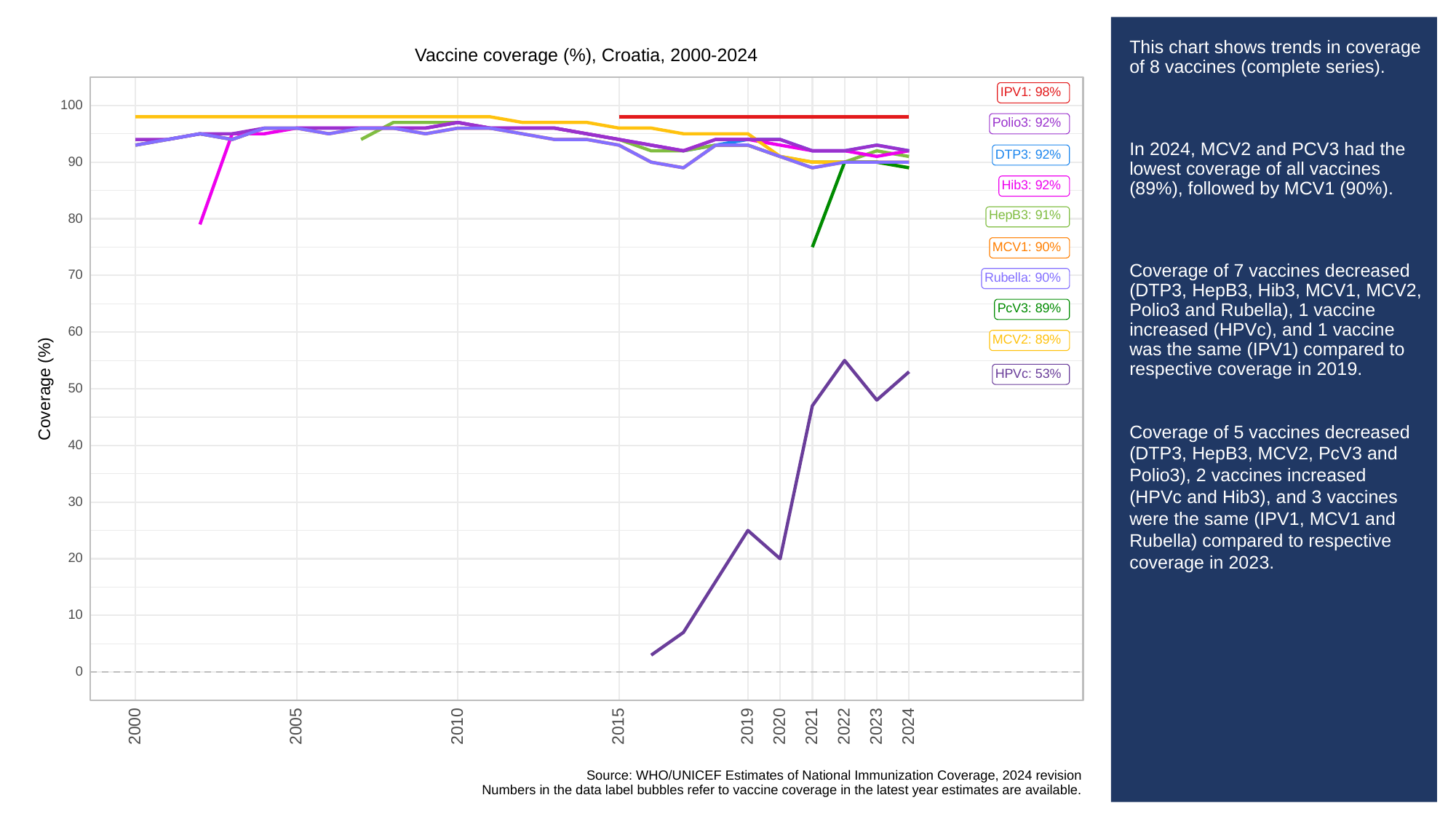

# This chart shows trends in coverage of 8 vaccines (complete series).

In 2024, MCV2 and PCV3 had the lowest coverage of all vaccines (89%), followed by MCV1 (90%).

Coverage of 7 vaccines decreased (DTP3, HepB3, Hib3, MCV1, MCV2, Polio3 and Rubella), 1 vaccine increased (HPVc), and 1 vaccine was the same (IPV1) compared to respective coverage in 2019.

Coverage of 5 vaccines decreased (DTP3, HepB3, MCV2, PcV3 and Polio3), 2 vaccines increased (HPVc and Hib3), and 3 vaccines were the same (IPV1, MCV1 and Rubella) compared to respective coverage in 2023.

Vaccine coverage (%), Croatia, 2000-2024

IPV1: 98%

100

Polio3: 92%

DTP3: 92%

90

Hib3: 92%

HepB3: 91%
80

MCV1: 90%

70
Rubella: 90%

PcV3: 89%
60

MCV2: 89%

HPVc: 53%

Coverage (%)
50

40

30

20

10

0

2023
2000
2005
2010
2015
2019
2020
2021
2022
2024
Source: WHO/UNICEF Estimates of National Immunization Coverage, 2024 revision
Numbers in the data label bubbles refer to vaccine coverage in the latest year estimates are available.